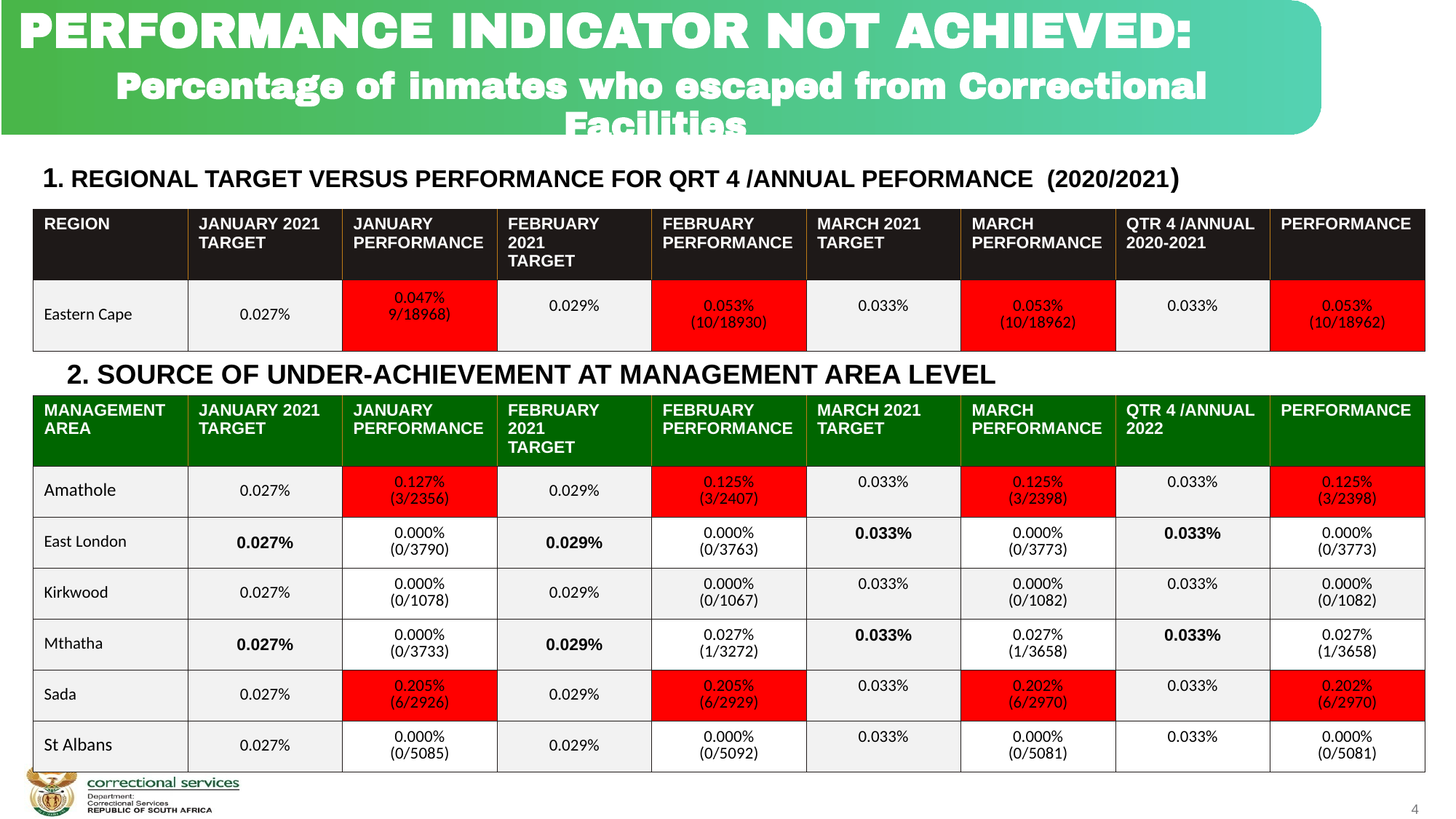

PERFORMANCE INDICATOR NOT ACHIEVED:
Percentage of inmates who escaped from Correctional Facilities

1. REGIONAL TARGET VERSUS PERFORMANCE FOR QRT 4 /ANNUAL PEFORMANCE  (2020/2021)
| REGION | JANUARY 2021 TARGET | JANUARY PERFORMANCE | FEBRUARY 2021 TARGET | FEBRUARY PERFORMANCE | MARCH 2021 TARGET | MARCH PERFORMANCE | QTR 4 /ANNUAL 2020-2021 | PERFORMANCE |
| --- | --- | --- | --- | --- | --- | --- | --- | --- |
| Eastern Cape | 0.027% | 0.047% 9/18968) | 0.029% | 0.053% (10/18930) | 0.033% | 0.053% (10/18962) | 0.033% | 0.053% (10/18962) |
   2. SOURCE OF UNDER-ACHIEVEMENT AT MANAGEMENT AREA LEVEL
| MANAGEMENT AREA | JANUARY 2021 TARGET | JANUARY PERFORMANCE | FEBRUARY 2021 TARGET | FEBRUARY PERFORMANCE | MARCH 2021 TARGET | MARCH PERFORMANCE | QTR 4 /ANNUAL 2022 | PERFORMANCE |
| --- | --- | --- | --- | --- | --- | --- | --- | --- |
| Amathole | 0.027% | 0.127% (3/2356) | 0.029% | 0.125% (3/2407) | 0.033% | 0.125% (3/2398) | 0.033% | 0.125% (3/2398) |
| East London | 0.027% | 0.000% (0/3790) | 0.029% | 0.000% (0/3763) | 0.033% | 0.000% (0/3773) | 0.033% | 0.000% (0/3773) |
| Kirkwood | 0.027% | 0.000% (0/1078) | 0.029% | 0.000% (0/1067) | 0.033% | 0.000% (0/1082) | 0.033% | 0.000% (0/1082) |
| Mthatha | 0.027% | 0.000% (0/3733) | 0.029% | 0.027% (1/3272) | 0.033% | 0.027% (1/3658) | 0.033% | 0.027% (1/3658) |
| Sada | 0.027% | 0.205% (6/2926) | 0.029% | 0.205% (6/2929) | 0.033% | 0.202% (6/2970) | 0.033% | 0.202% (6/2970) |
| St Albans | 0.027% | 0.000% (0/5085) | 0.029% | 0.000% (0/5092) | 0.033% | 0.000% (0/5081) | 0.033% | 0.000% (0/5081) |